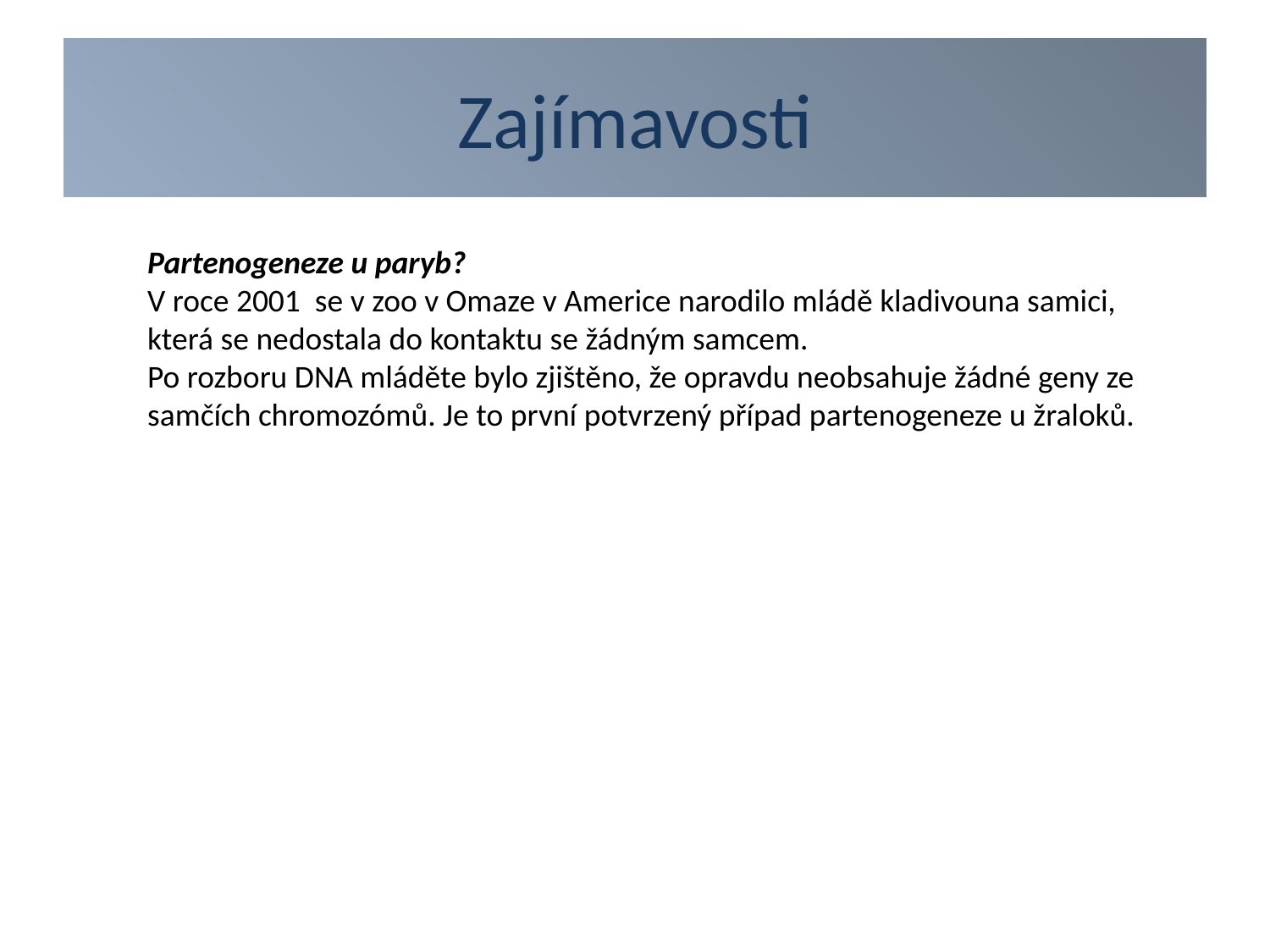

# Zajímavosti
Partenogeneze u paryb?
V roce 2001  se v zoo v Omaze v Americe narodilo mládě kladivouna samici, která se nedostala do kontaktu se žádným samcem.
Po rozboru DNA mláděte bylo zjištěno, že opravdu neobsahuje žádné geny ze samčích chromozómů. Je to první potvrzený případ partenogeneze u žraloků.